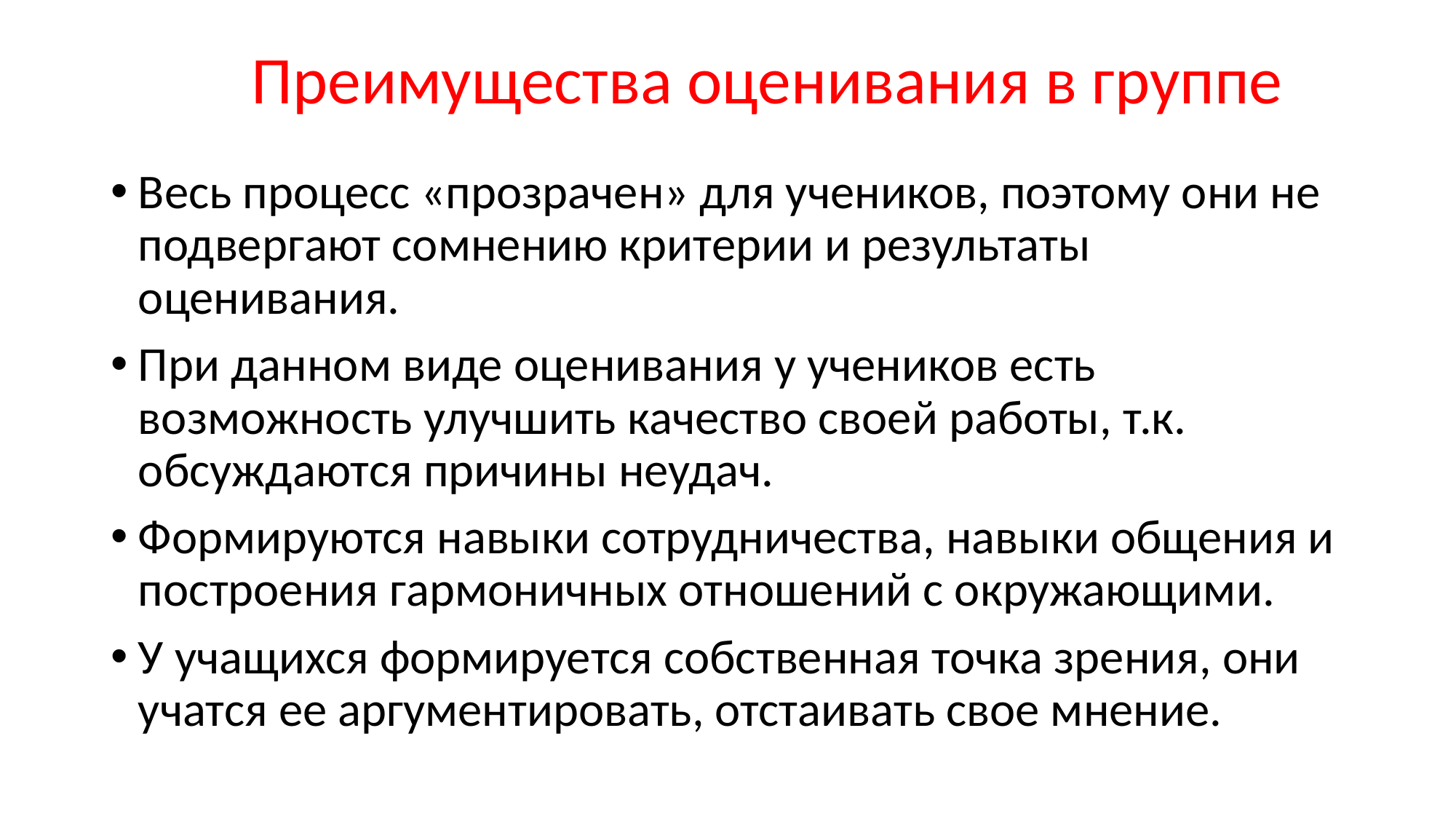

# Преимущества оценивания в группе
Весь процесс «прозрачен» для учеников, поэтому они не подвергают сомнению критерии и результаты оценивания.
При данном виде оценивания у учеников есть возможность улучшить качество своей работы, т.к. обсуждаются причины неудач.
Формируются навыки сотрудничества, навыки общения и построения гармоничных отношений с окружающими.
У учащихся формируется собственная точка зрения, они учатся ее аргументировать, отстаивать свое мнение.